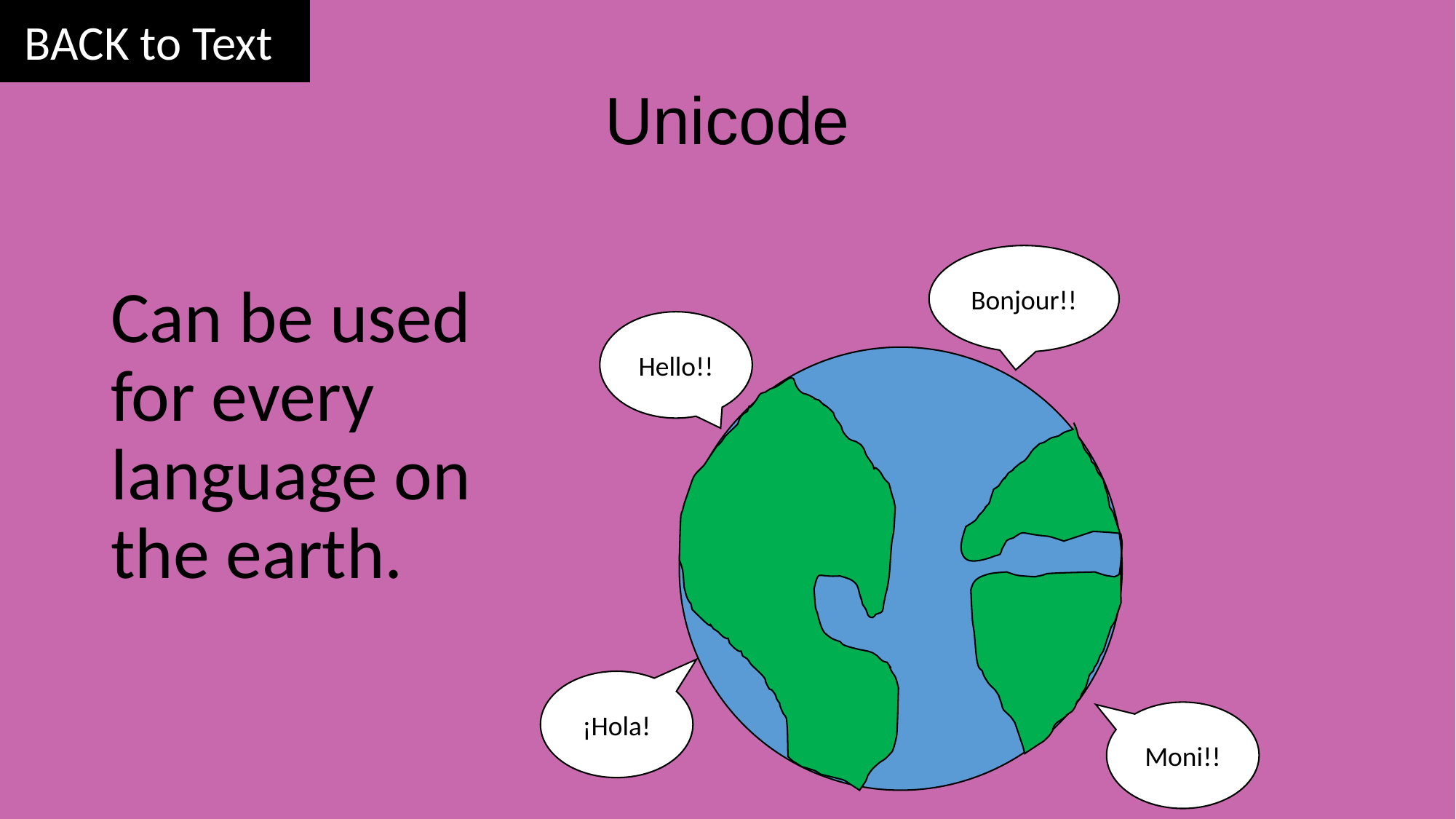

BACK to Text
# Unicode
Bonjour!!
Can be used for every language on the earth.
Hello!!

¡Hola!
Moni!!